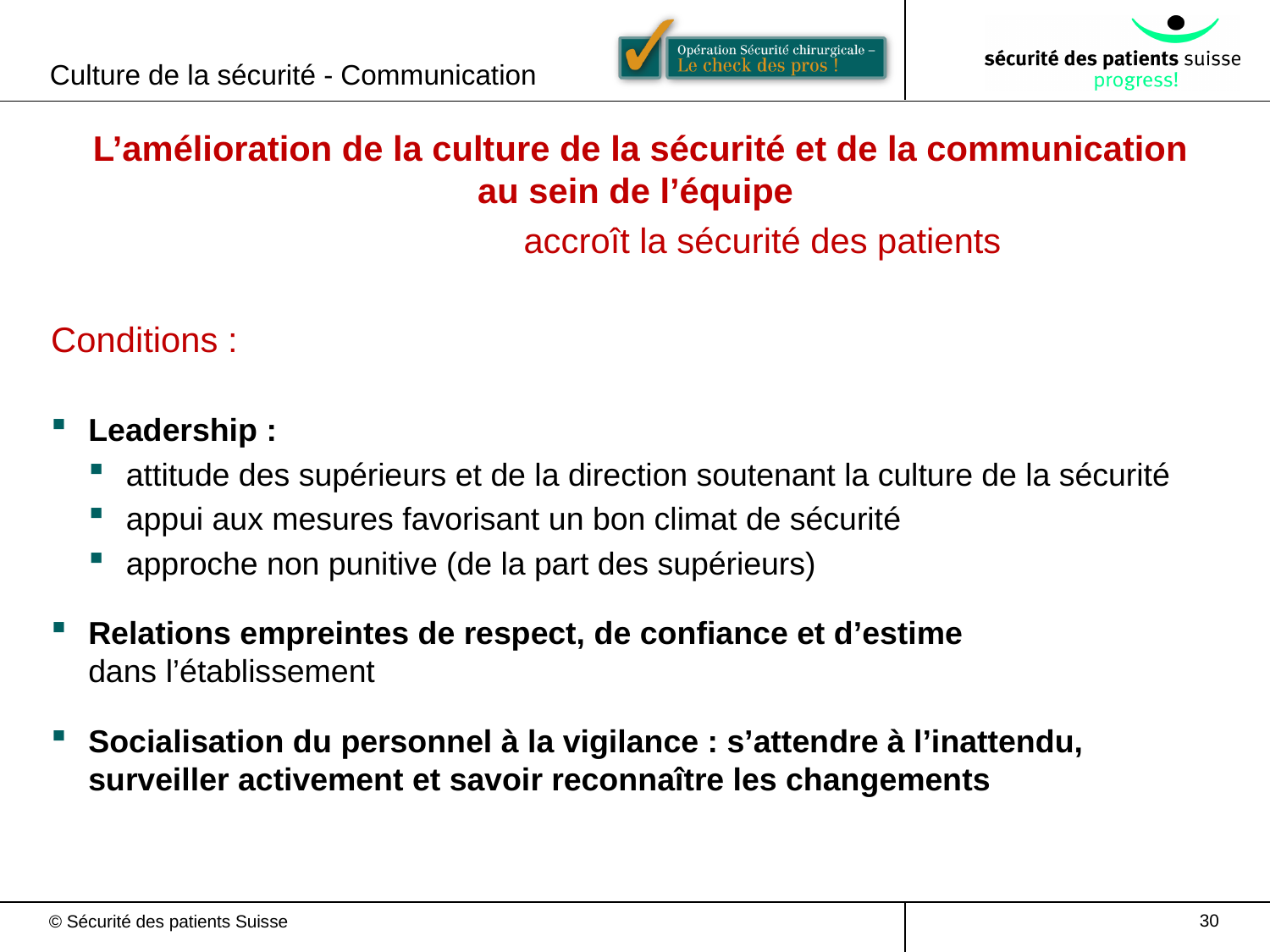

Culture de la sécurité - Communication
 L’amélioration de la culture de la sécurité et de la communication au sein de l’équipe
		accroît la sécurité des patients

Conditions :

Leadership :
attitude des supérieurs et de la direction soutenant la culture de la sécurité
appui aux mesures favorisant un bon climat de sécurité
approche non punitive (de la part des supérieurs)
Relations empreintes de respect, de confiance et d’estime dans l’établissement
Socialisation du personnel à la vigilance : s’attendre à l’inattendu, surveiller activement et savoir reconnaître les changements

30
© Sécurité des patients Suisse